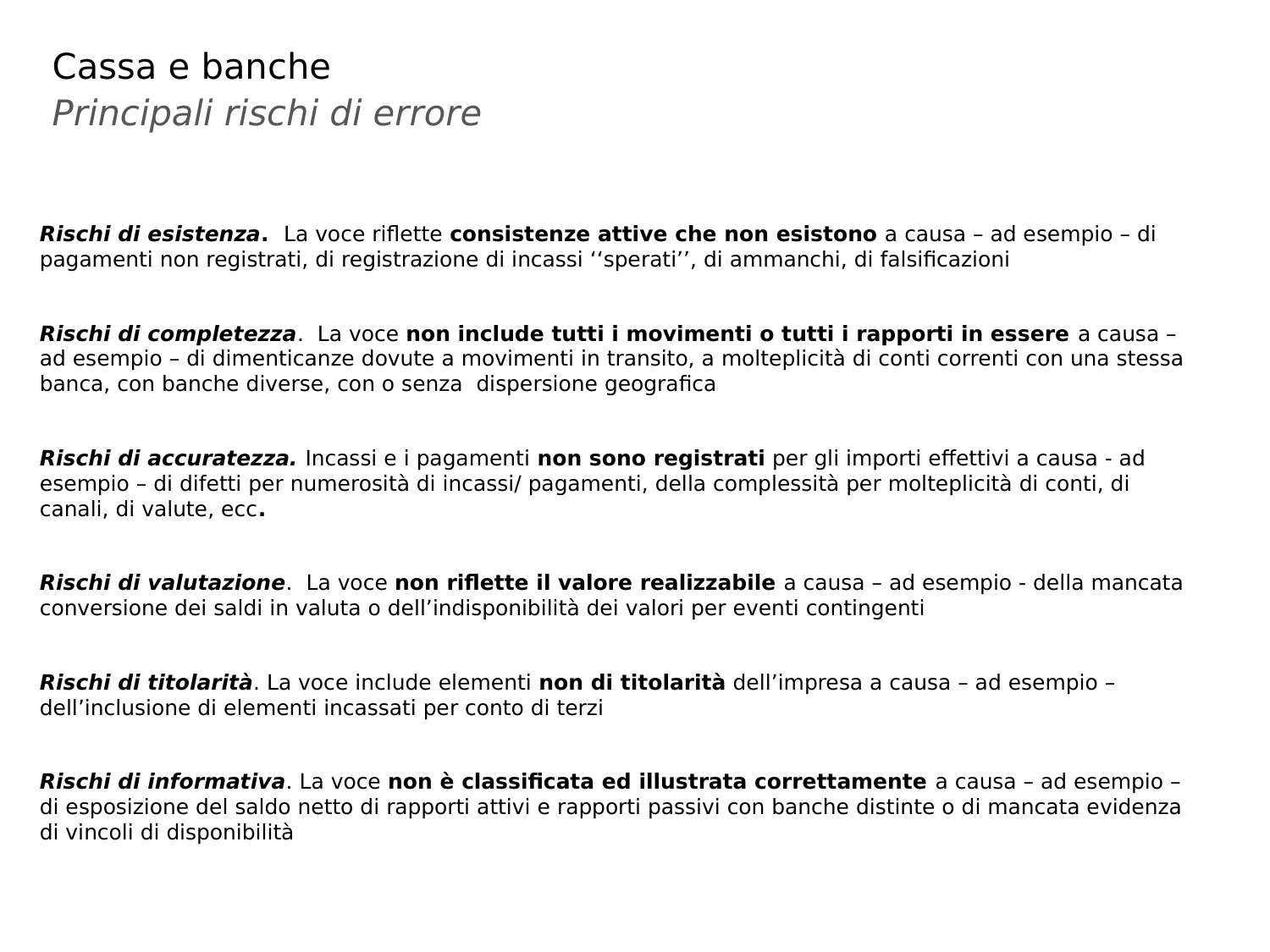

# Cassa e banche
Principali rischi di errore

Rischi di esistenza.  La voce riflette consistenze attive che non esistono a causa – ad esempio – di pagamenti non registrati, di registrazione di incassi ‘‘sperati’’, di ammanchi, di falsificazioni

Rischi di completezza.  La voce non include tutti i movimenti o tutti i rapporti in essere a causa – ad esempio – di dimenticanze dovute a movimenti in transito, a molteplicità di conti correnti con una stessa banca, con banche diverse, con o senza  dispersione geografica

Rischi di accuratezza. Incassi e i pagamenti non sono registrati per gli importi effettivi a causa - ad esempio – di difetti per numerosità di incassi/ pagamenti, della complessità per molteplicità di conti, di canali, di valute, ecc.

Rischi di valutazione.  La voce non riflette il valore realizzabile a causa – ad esempio - della mancata conversione dei saldi in valuta o dell’indisponibilità dei valori per eventi contingenti

Rischi di titolarità. La voce include elementi non di titolarità dell’impresa a causa – ad esempio – dell’inclusione di elementi incassati per conto di terzi

Rischi di informativa. La voce non è classificata ed illustrata correttamente a causa – ad esempio – di esposizione del saldo netto di rapporti attivi e rapporti passivi con banche distinte o di mancata evidenza di vincoli di disponibilità